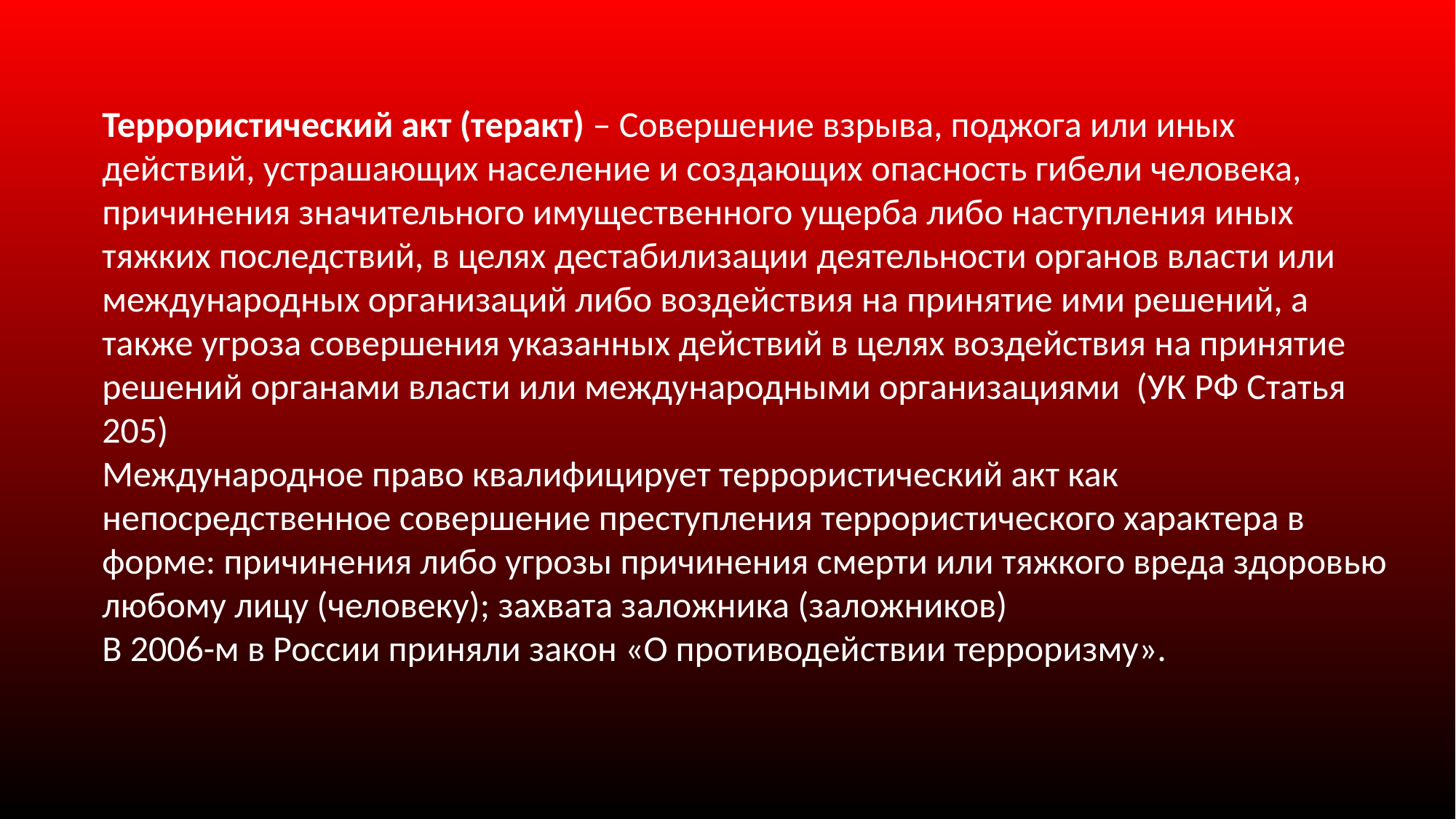

Террористический акт (теракт) – Совершение взрыва, поджога или иных действий, устрашающих население и создающих опасность гибели человека, причинения значительного имущественного ущерба либо наступления иных тяжких последствий, в целях дестабилизации деятельности органов власти или международных организаций либо воздействия на принятие ими решений, а также угроза совершения указанных действий в целях воздействия на принятие решений органами власти или международными организациями  (УК РФ Статья 205)
Международное право квалифицирует террористический акт как непосредственное совершение преступления террористического характера в форме: причинения либо угрозы причинения смерти или тяжкого вреда здоровью любому лицу (человеку); захвата заложника (заложников)
В 2006-м в России приняли закон «О противодействии терроризму».